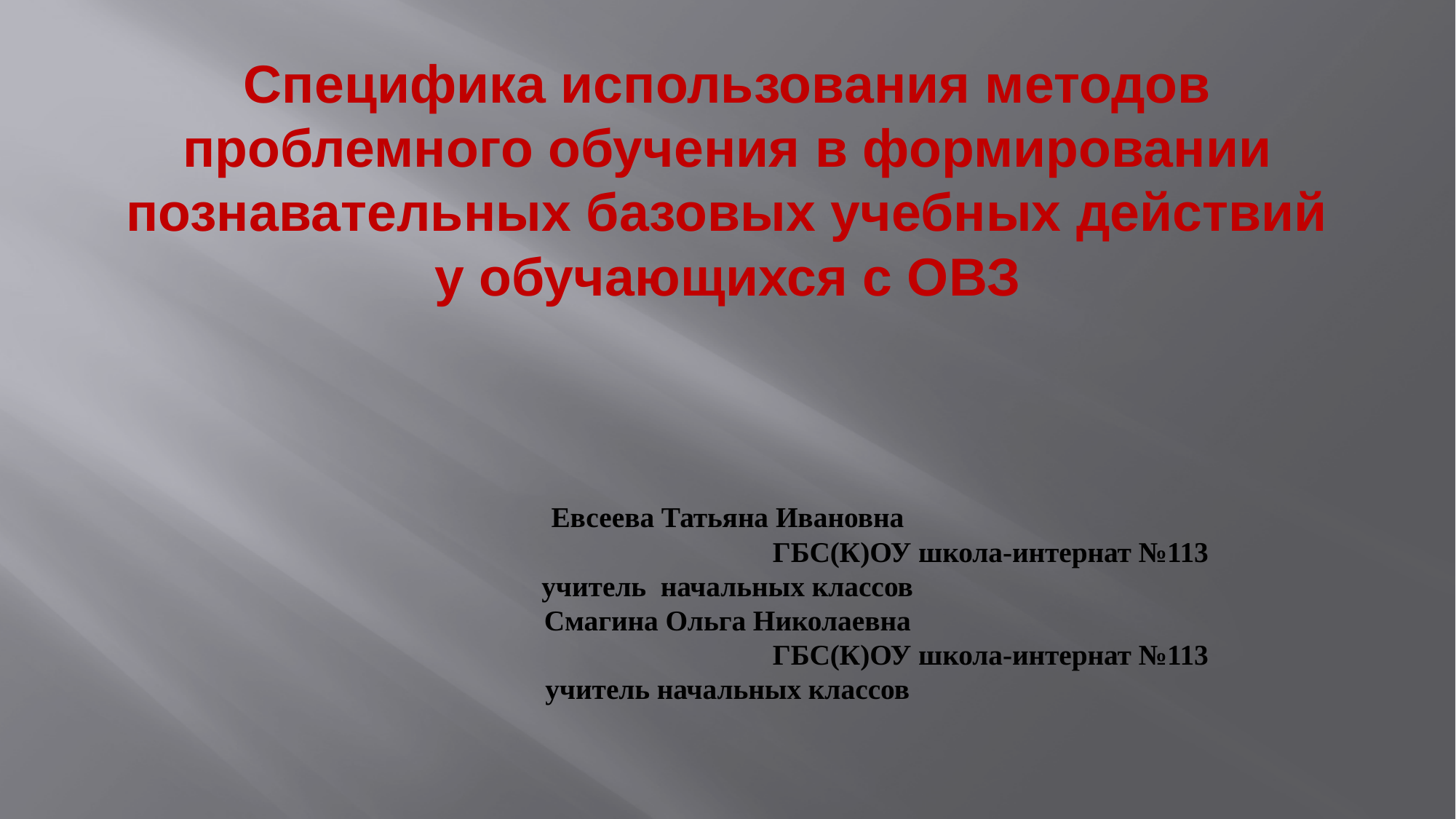

# Специфика использования методов проблемного обучения в формировании познавательных базовых учебных действий у обучающихся с ОВЗ Евсеева Татьяна Ивановна ГБС(К)ОУ школа-интернат №113 учитель  начальных классов Смагина Ольга Николаевна ГБС(К)ОУ школа-интернат №113 учитель начальных классов